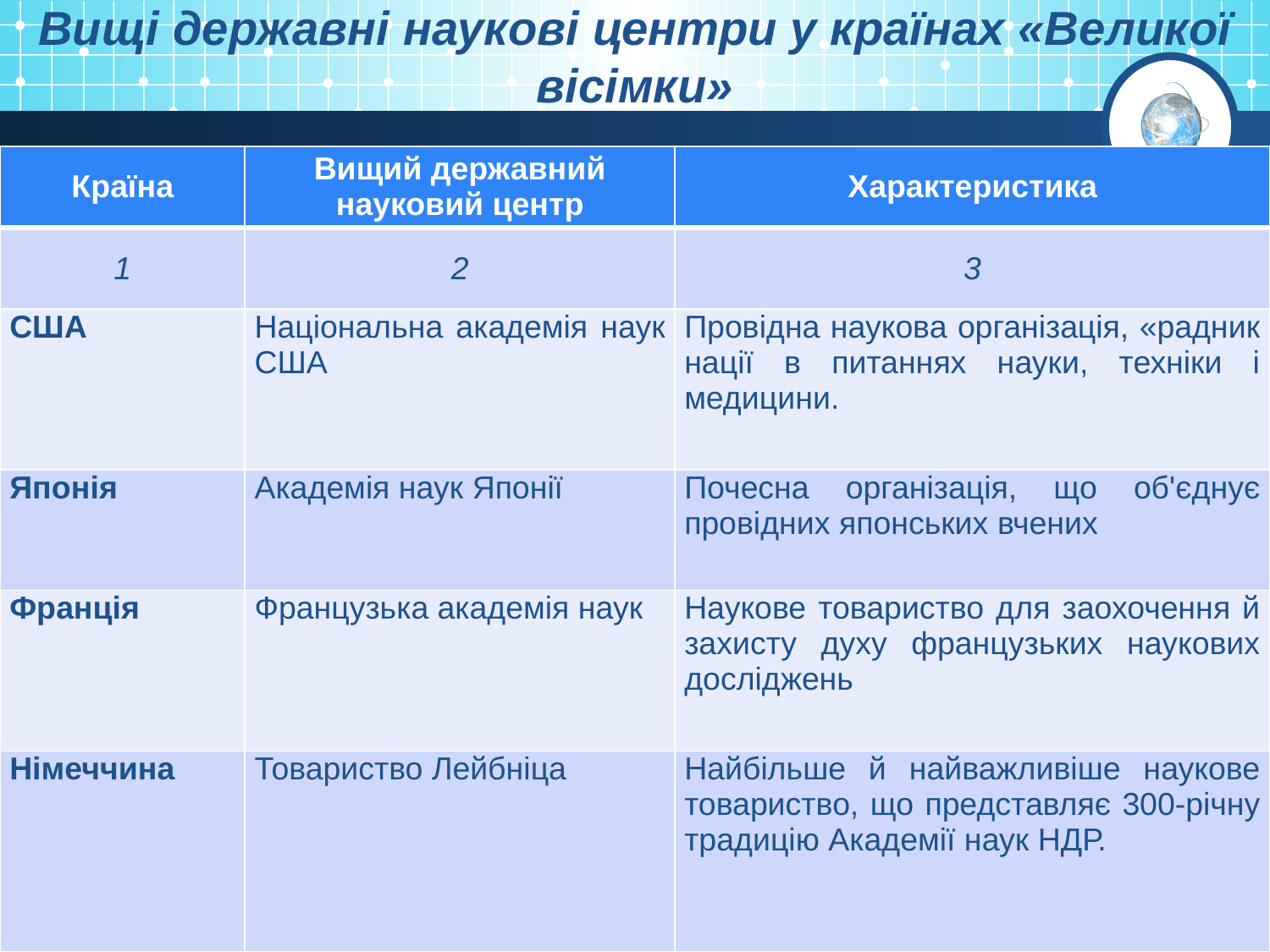

# Вищі державні наукові центри у країнах «Великої вісімки»
| Країна | Вищий державний науковий центр | Характеристика |
| --- | --- | --- |
| 1 | 2 | 3 |
| США | Національна академія наук США | Провідна наукова організація, «радник нації в питаннях науки, техніки і медицини. |
| Японія | Академія наук Японії | Почесна організація, що об'єднує провідних японських вчених |
| Франція | Французька академія наук | Наукове товариство для заохочення й захисту духу французьких наукових досліджень |
| Німеччина | Товариство Лейбніца | Найбільше й найважливіше наукове товариство, що представляє 300-річну традицію Академії наук НДР. |